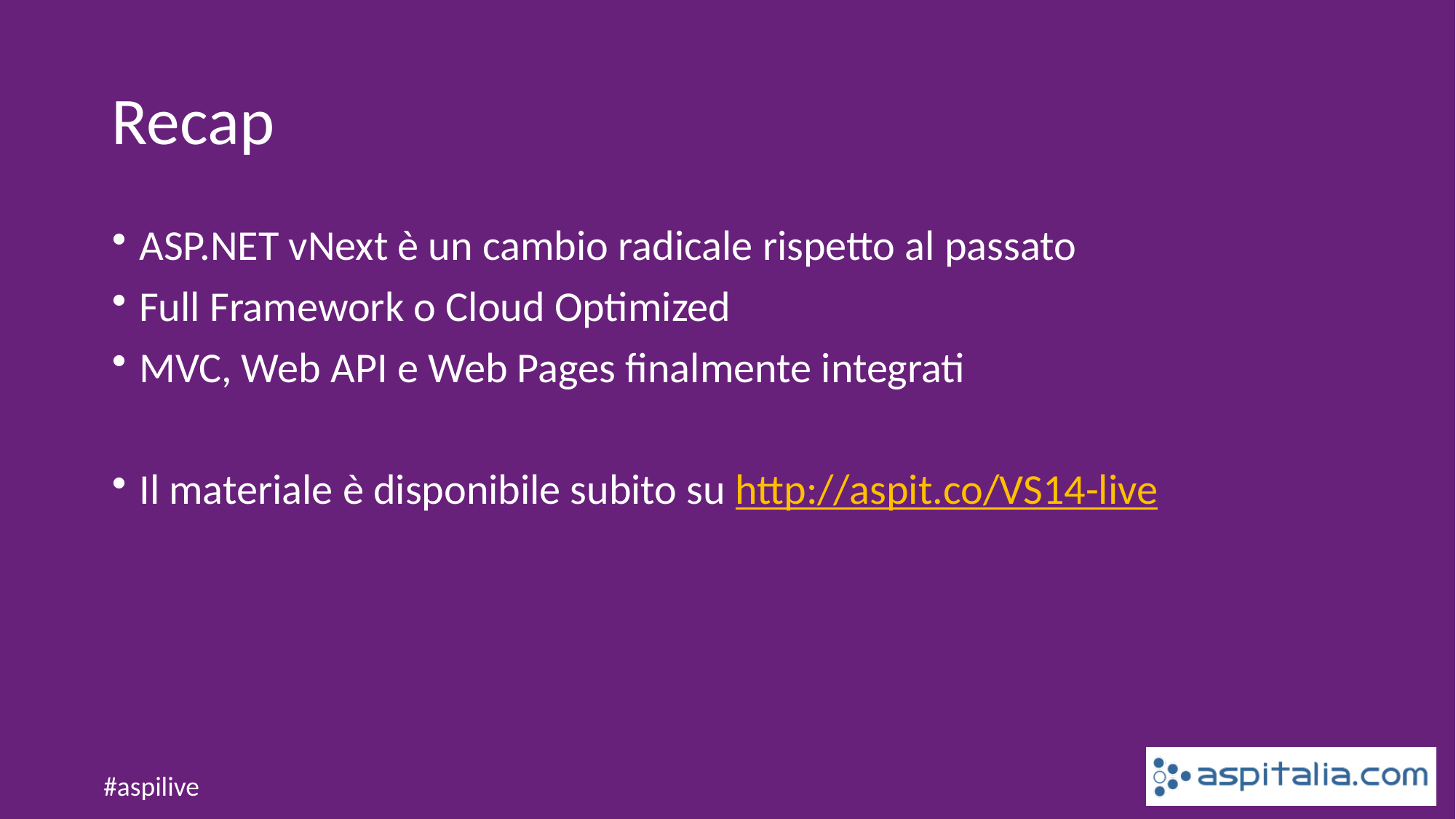

# Recap
ASP.NET vNext è un cambio radicale rispetto al passato
Full Framework o Cloud Optimized
MVC, Web API e Web Pages finalmente integrati

Il materiale è disponibile subito su http://aspit.co/VS14-live